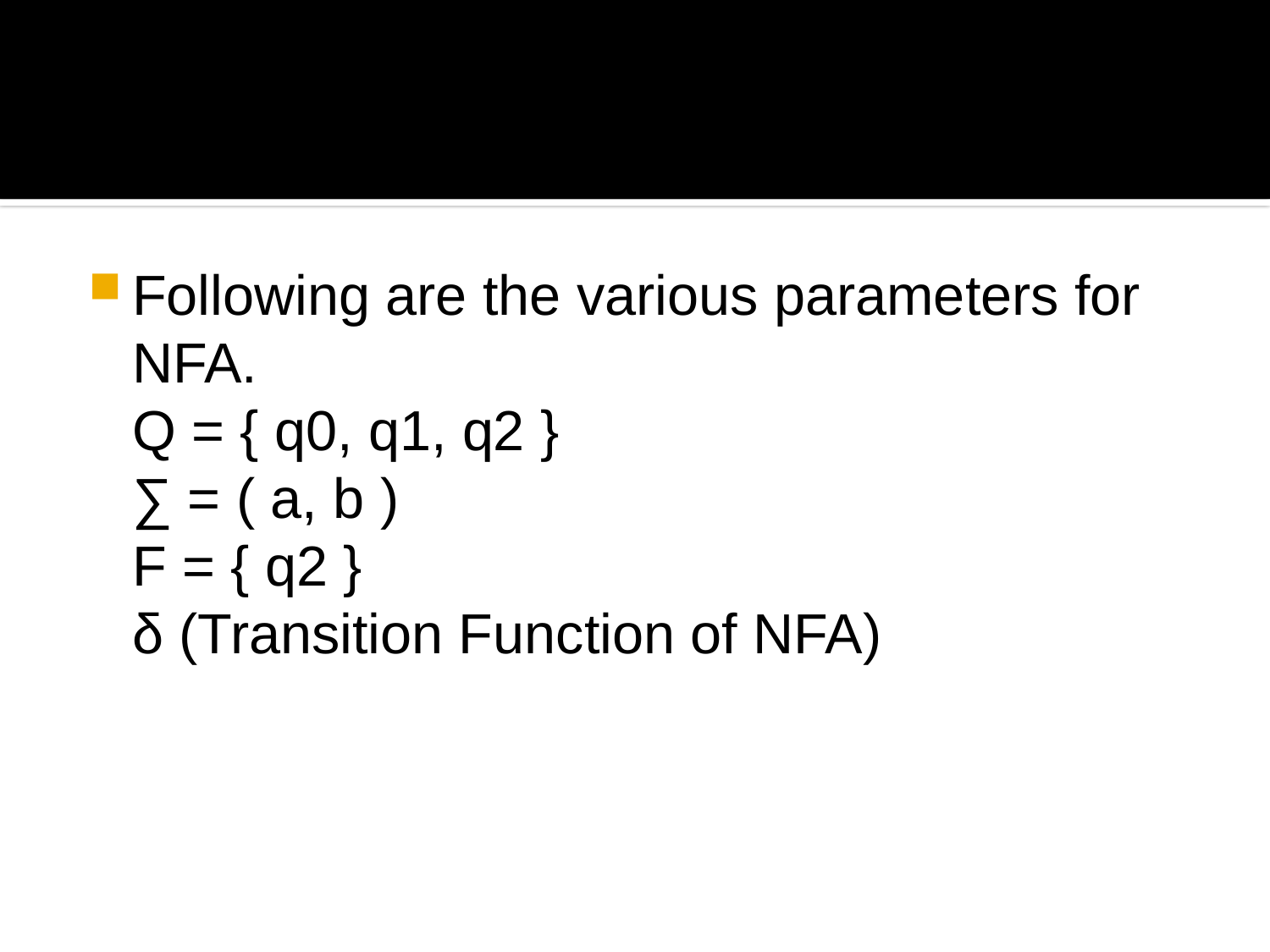

#
Following are the various parameters for NFA.
Q = { q0, q1, q2 }
∑ = ( a, b )
F = { q2 }
δ (Transition Function of NFA)